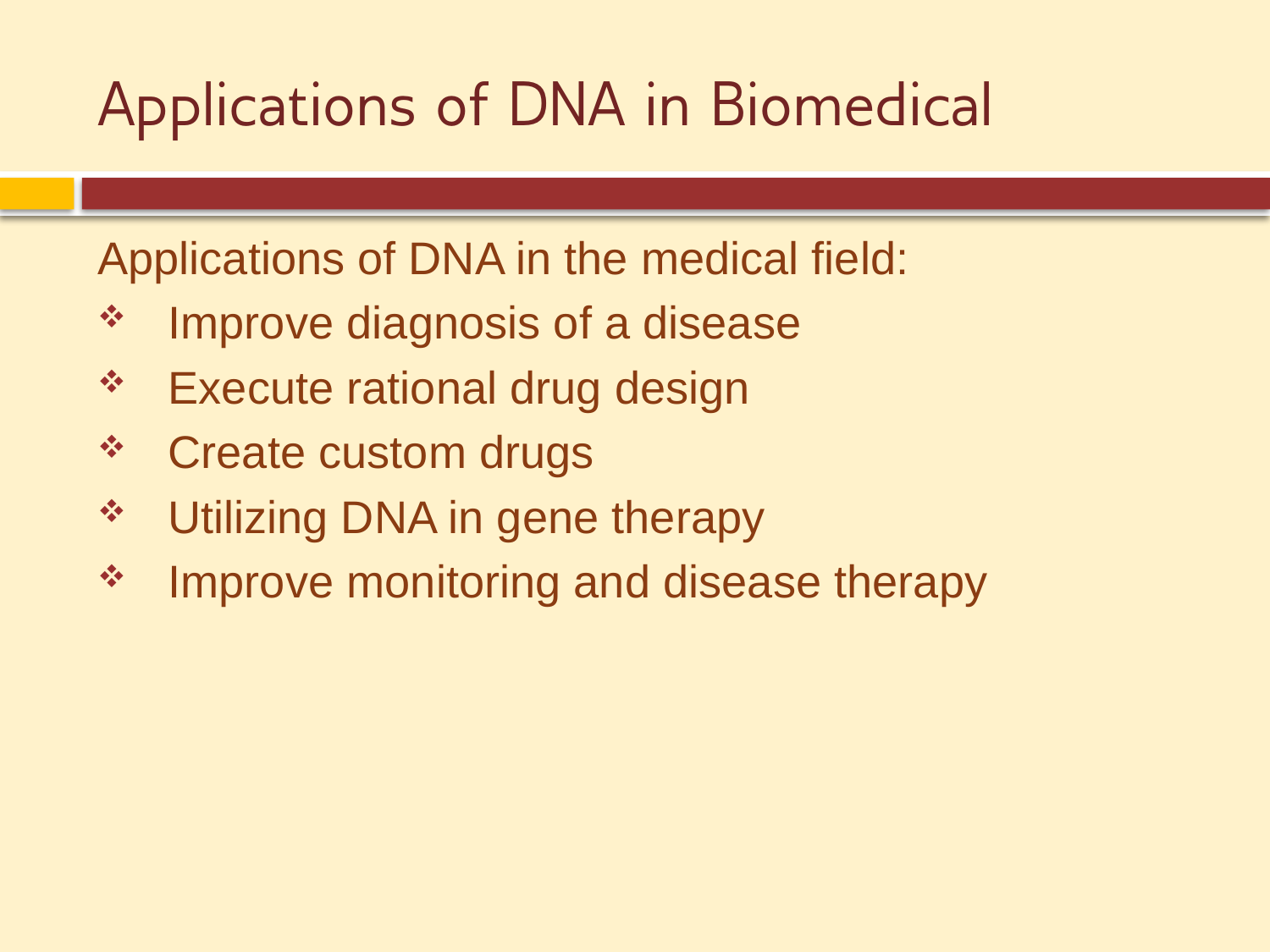

# Applications of DNA in Biomedical
Applications of DNA in the medical field:
Improve diagnosis of a disease
Execute rational drug design
Create custom drugs
Utilizing DNA in gene therapy
Improve monitoring and disease therapy